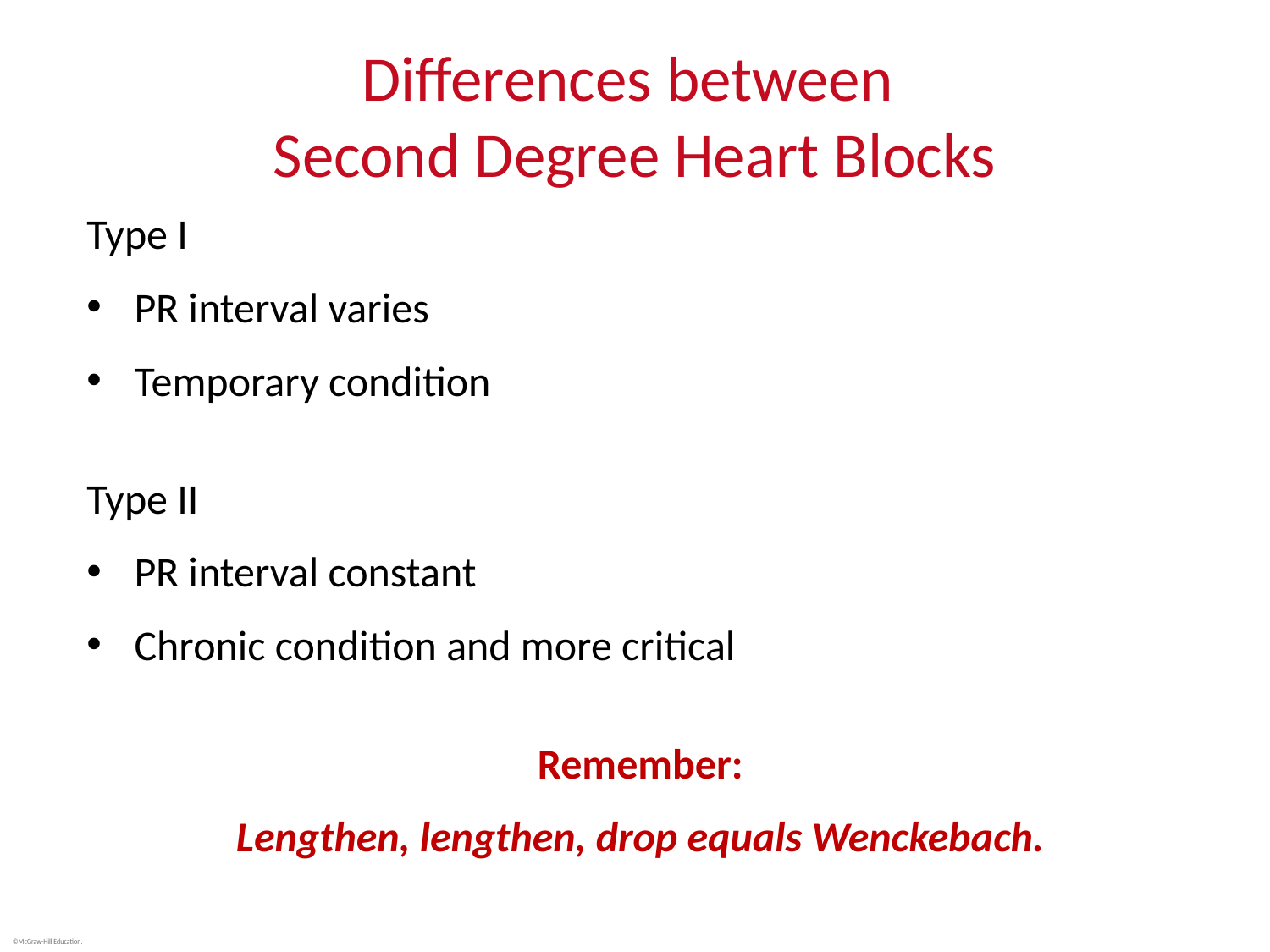

# Differences between Second Degree Heart Blocks
Type I
PR interval varies
Temporary condition
Type II
PR interval constant
Chronic condition and more critical

Remember:
Lengthen, lengthen, drop equals Wenckebach.